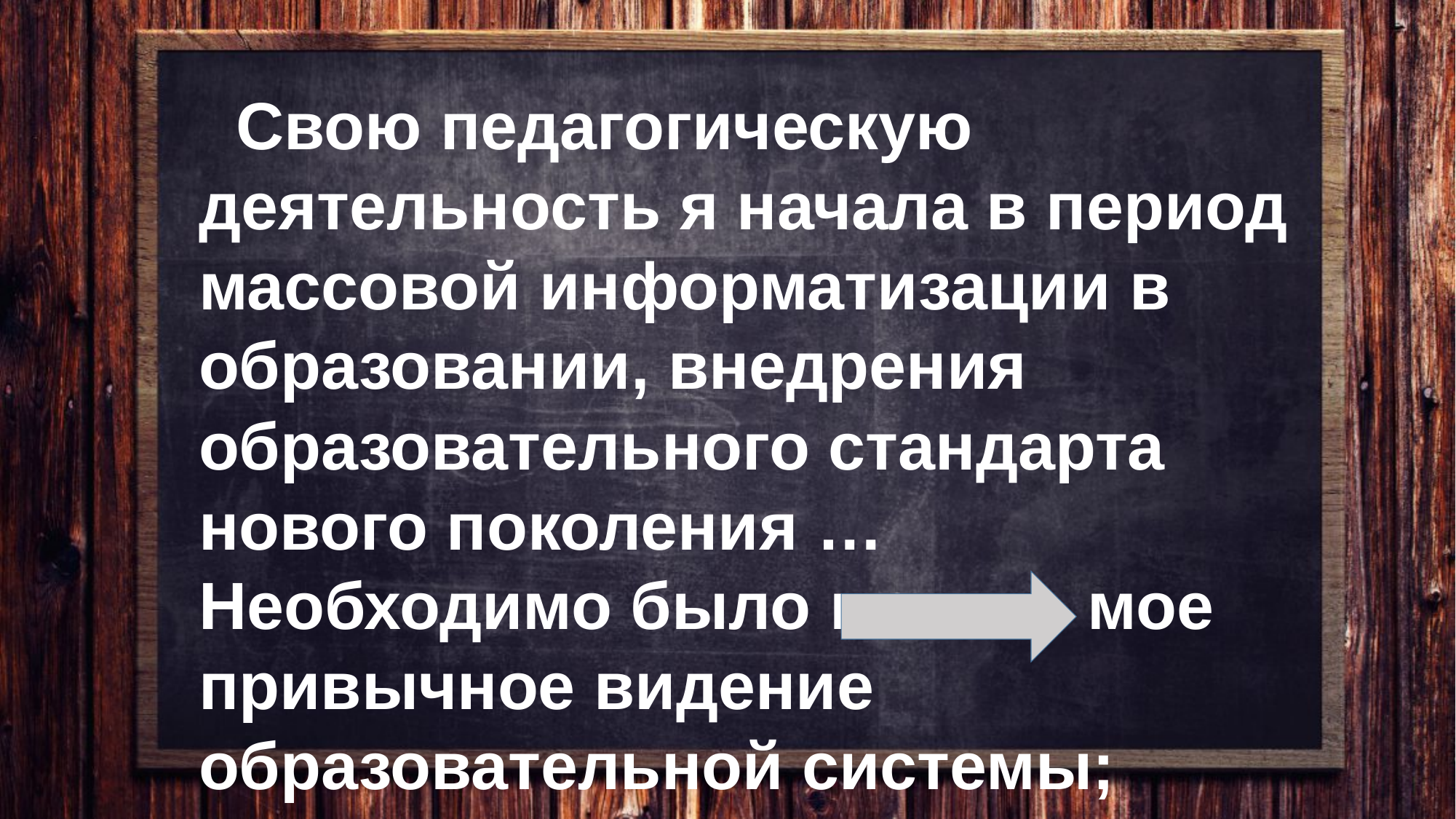

Свою педагогическую деятельность я начала в период массовой информатизации в образовании, внедрения образовательного стандарта нового поколения …
Необходимо было менять мое привычное видение образовательной системы;